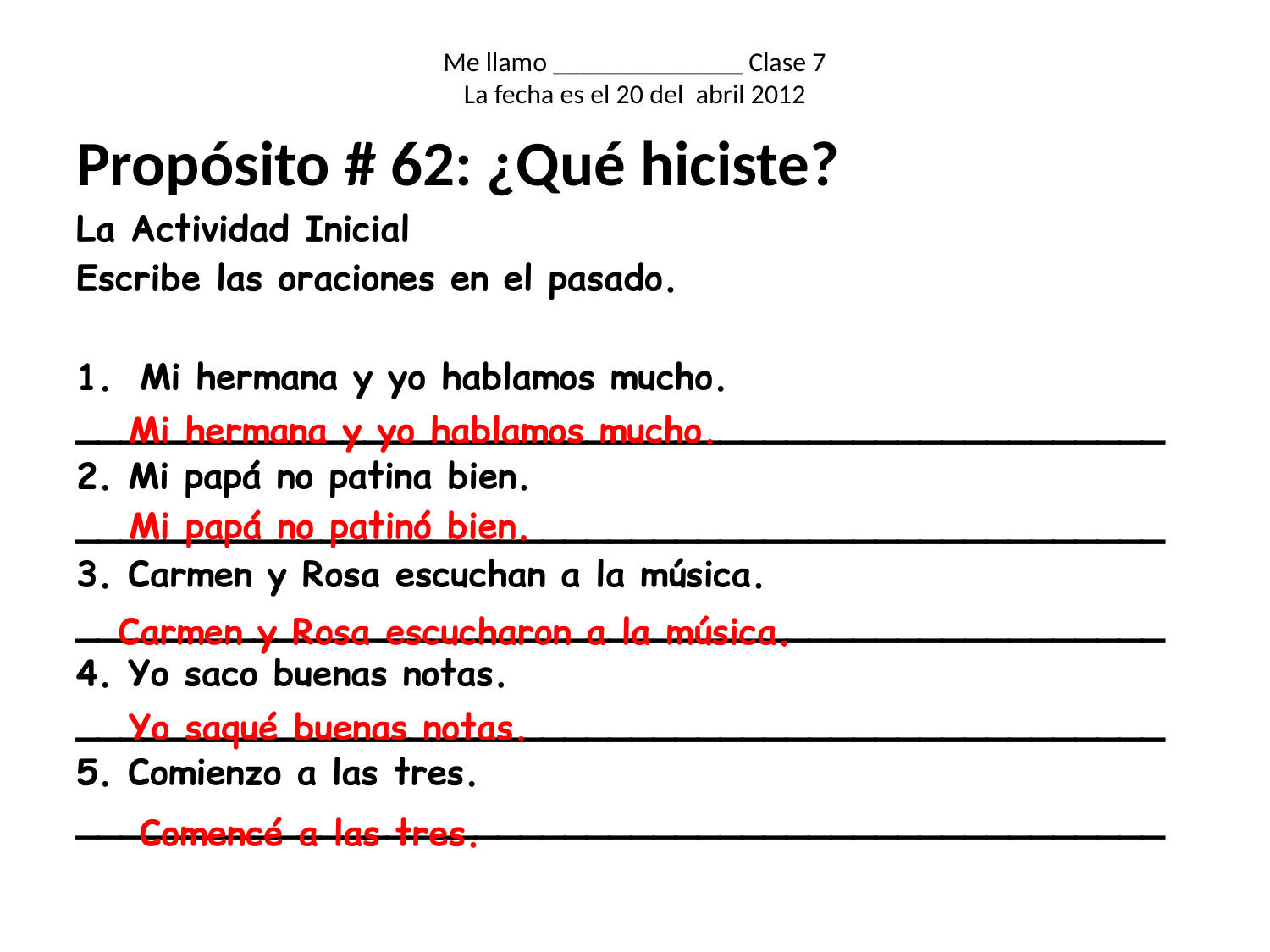

# Me llamo ______________ Clase 7 La fecha es el 20 del  abril 2012

Propósito # 62: ¿Qué hiciste?
La Actividad Inicial
Escribe las oraciones en el pasado.

Mi hermana y yo hablamos mucho.
_________________________________________________
2. Mi papá no patina bien.
_________________________________________________
3. Carmen y Rosa escuchan a la música.
_________________________________________________
4. Yo saco buenas notas.
_________________________________________________
5. Comienzo a las tres.
_________________________________________________

Mi hermana y yo hablamos mucho.
Mi papá no patinó bien.
Carmen y Rosa escucharon a la música.
Yo saqué buenas notas.
Comencé a las tres.